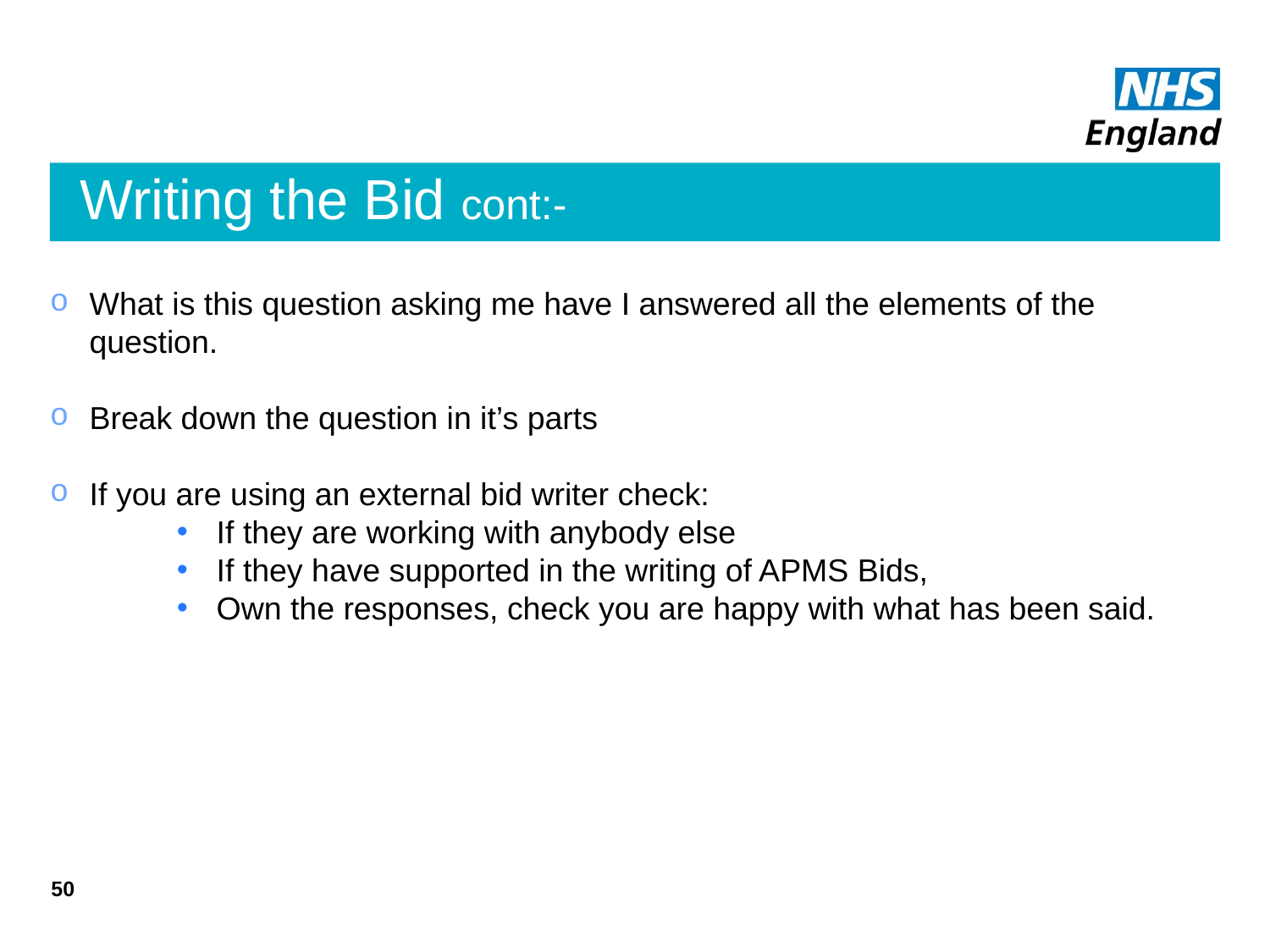

# Writing the Bid cont:-
What is this question asking me have I answered all the elements of the question.

Break down the question in it’s parts

If you are using an external bid writer check:
If they are working with anybody else
If they have supported in the writing of APMS Bids,
Own the responses, check you are happy with what has been said.

50